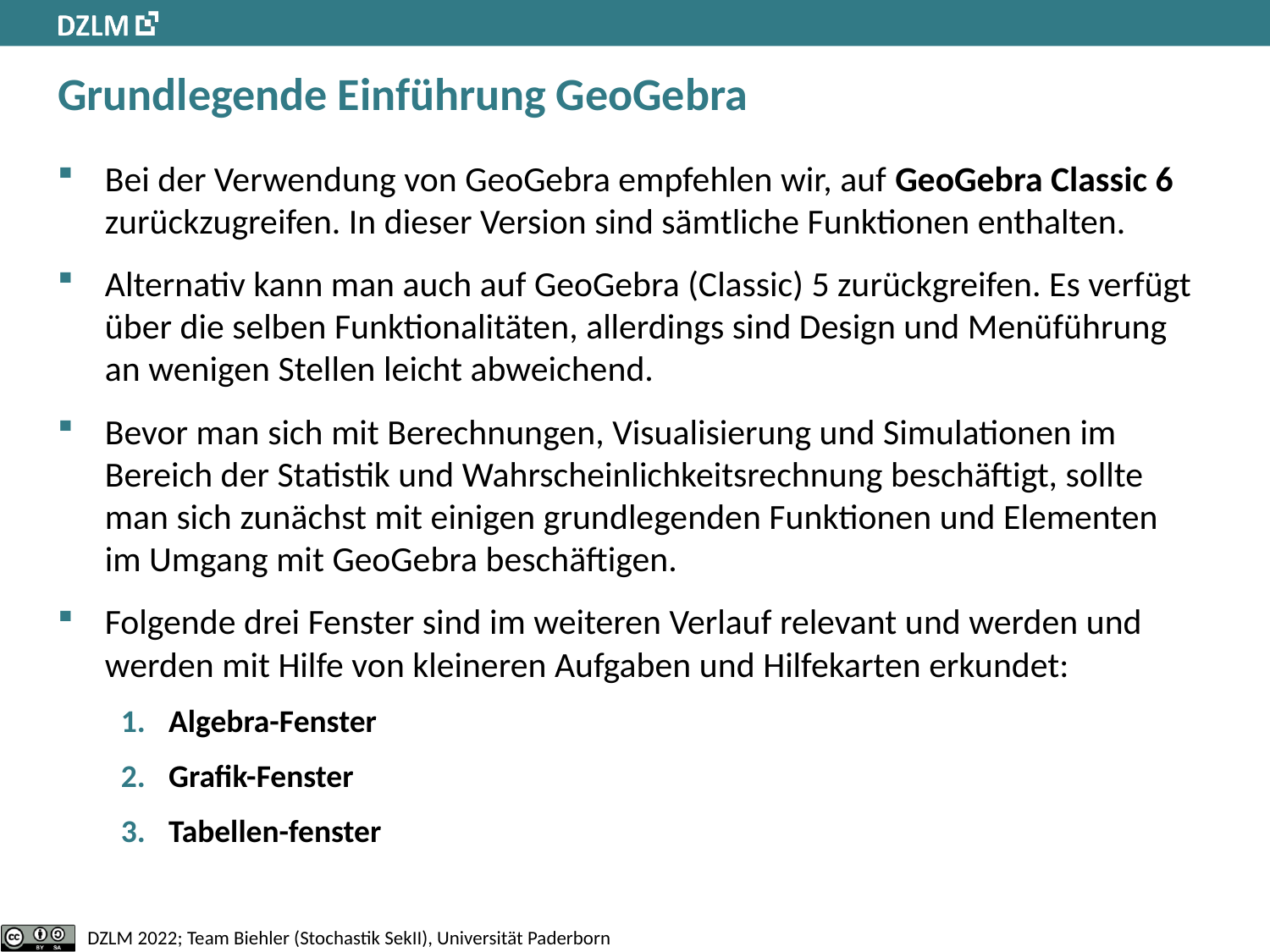

# Grundlegende Einführung GeoGebra
Bei der Verwendung von GeoGebra empfehlen wir, auf GeoGebra Classic 6 zurückzugreifen. In dieser Version sind sämtliche Funktionen enthalten.
Alternativ kann man auch auf GeoGebra (Classic) 5 zurückgreifen. Es verfügt über die selben Funktionalitäten, allerdings sind Design und Menüführung an wenigen Stellen leicht abweichend.
Bevor man sich mit Berechnungen, Visualisierung und Simulationen im Bereich der Statistik und Wahrscheinlichkeitsrechnung beschäftigt, sollte man sich zunächst mit einigen grundlegenden Funktionen und Elementen im Umgang mit GeoGebra beschäftigen.
Folgende drei Fenster sind im weiteren Verlauf relevant und werden und werden mit Hilfe von kleineren Aufgaben und Hilfekarten erkundet:
Algebra-Fenster
Grafik-Fenster
Tabellen-fenster